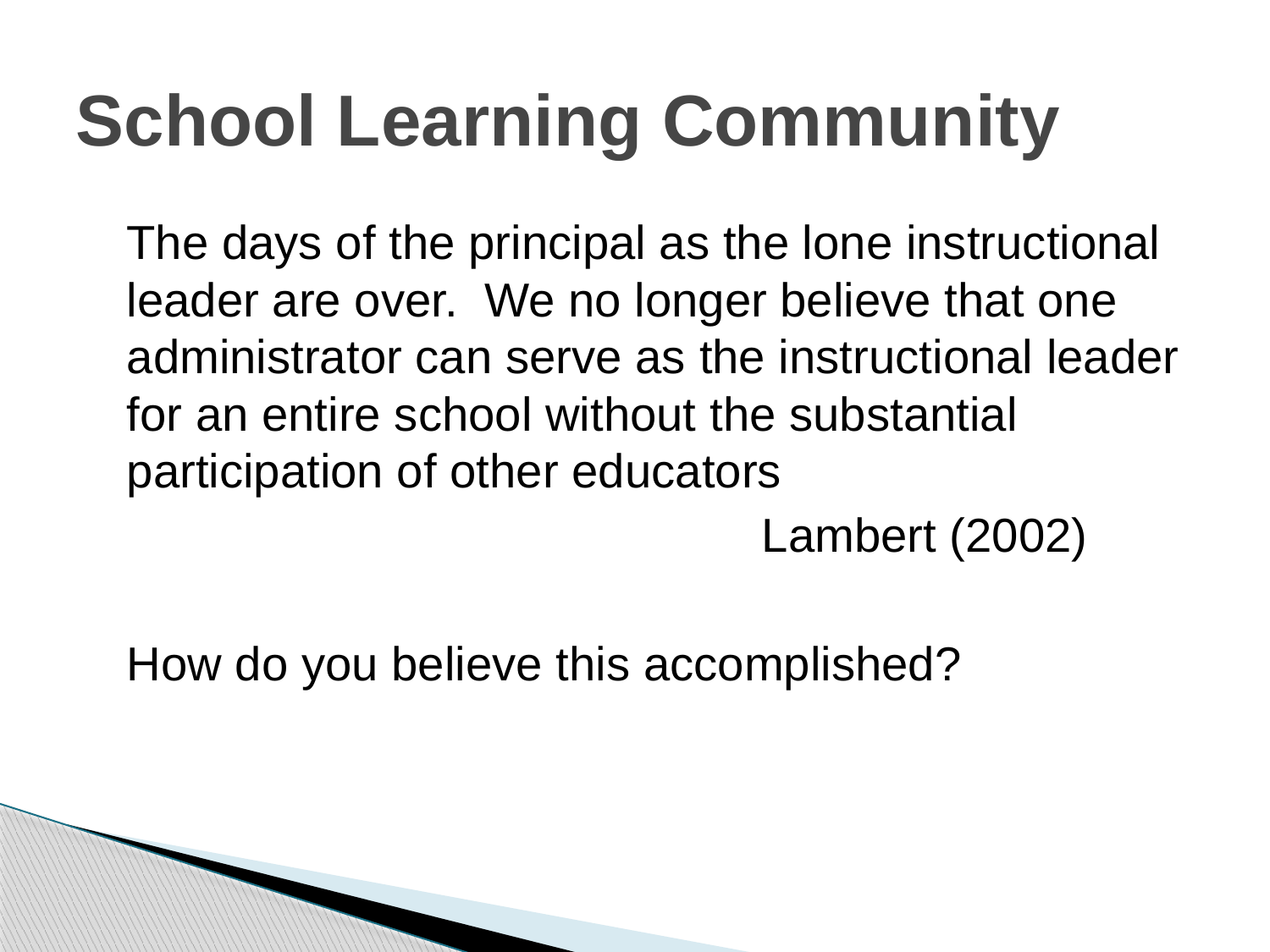

# School Learning Community
	The days of the principal as the lone instructional leader are over.  We no longer believe that one administrator can serve as the instructional leader for an entire school without the substantial participation of other educators
						Lambert (2002)

	How do you believe this accomplished?